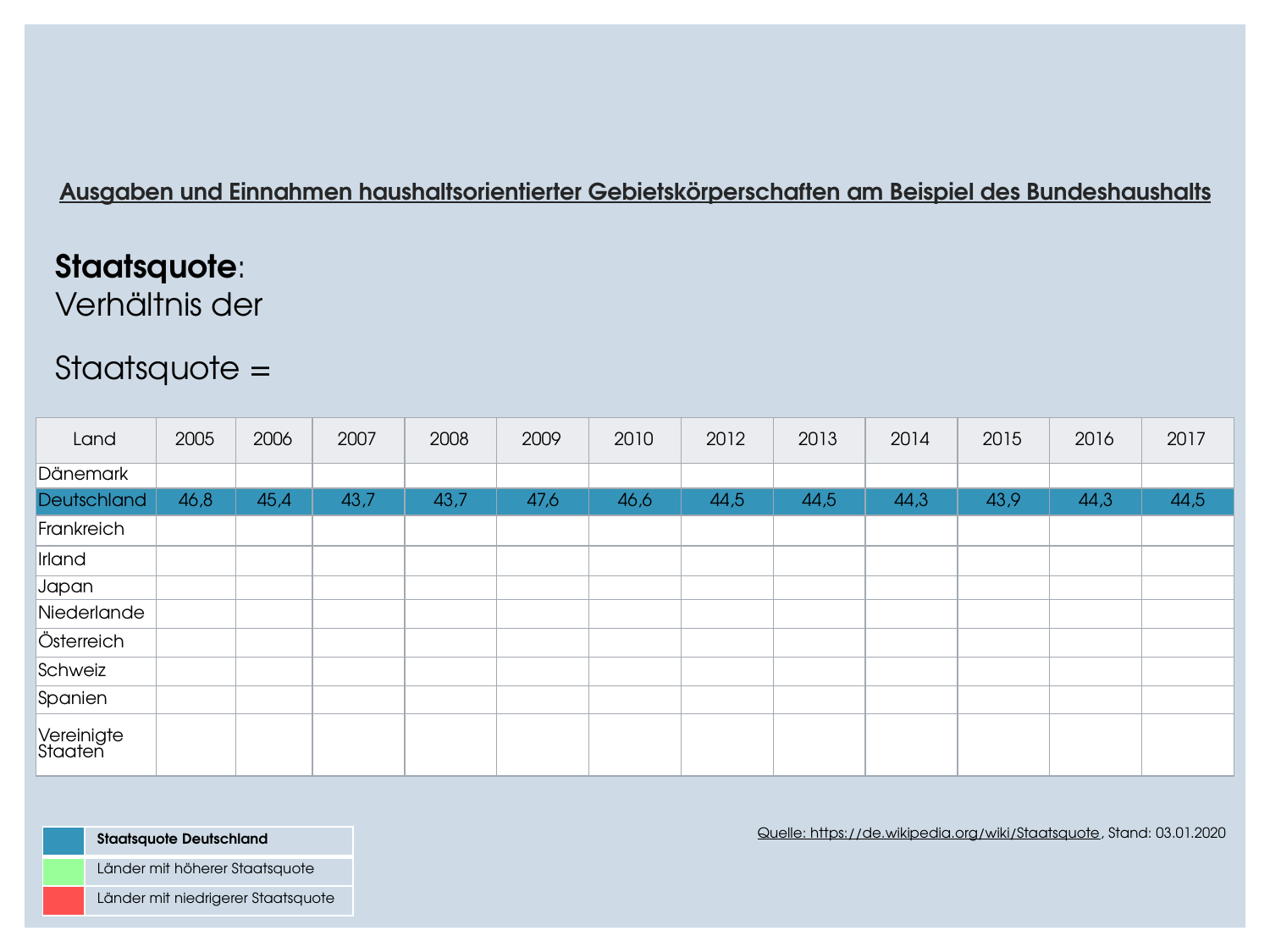

# Ausgaben und Einnahmen haushaltsorientierter Gebietskörperschaften am Beispiel des Bundeshaushalts
Staatsquote:
Verhältnis der

Staatsquote =
| Land | 2005 | 2006 | 2007 | 2008 | 2009 | 2010 | 2012 | 2013 | 2014 | 2015 | 2016 | 2017 |
| --- | --- | --- | --- | --- | --- | --- | --- | --- | --- | --- | --- | --- |
| Dänemark |  |  |  |  |  |  |  |  |  |  |  |  |
| Deutschland | 46,8 | 45,4 | 43,7 | 43,7 | 47,6 | 46,6 | 44,5 | 44,5 | 44,3 | 43,9 | 44,3 | 44,5 |
| Frankreich |  |  |  |  |  |  |  |  |  |  |  |  |
| Irland |  |  |  |  |  |  |  |  |  |  |  |  |
| Japan |  |  |  |  |  |  |  |  |  |  |  |  |
| Niederlande |  |  |  |  |  |  |  |  |  |  |  |  |
| Österreich |  |  |  |  |  |  |  |  |  |  |  |  |
| Schweiz |  |  |  |  |  |  |  |  |  |  |  |  |
| Spanien |  |  |  |  |  |  |  |  |  |  |  |  |
| Vereinigte Staaten |  |  |  |  |  |  |  |  |  |  |  |  |
Quelle: https://de.wikipedia.org/wiki/Staatsquote, Stand: 03.01.2020
|  | Staatsquote Deutschland |
| --- | --- |
|  | Länder mit höherer Staatsquote |
|  | Länder mit niedrigerer Staatsquote |